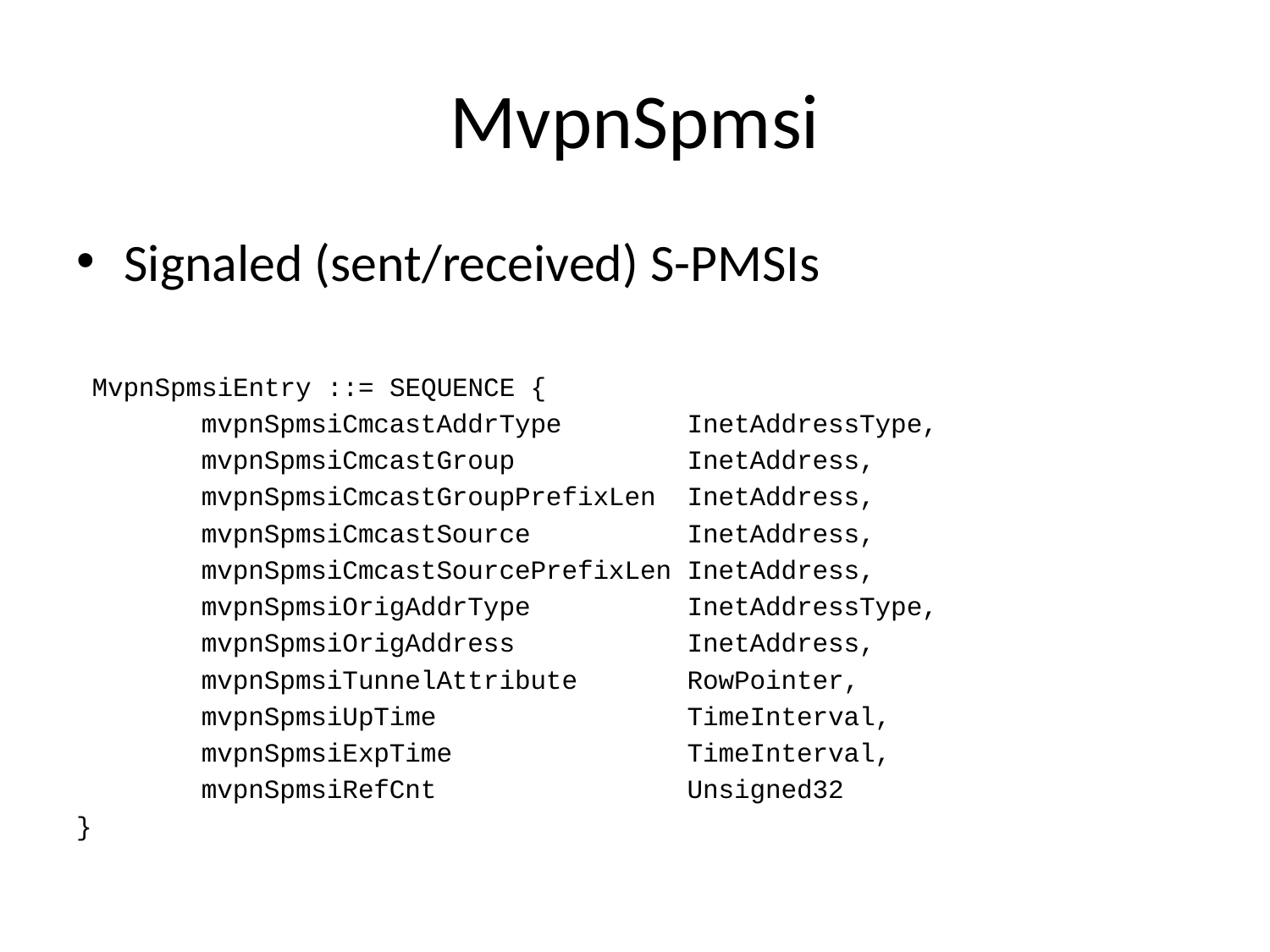

# MvpnSpmsi
Signaled (sent/received) S-PMSIs

 MvpnSpmsiEntry ::= SEQUENCE {
        mvpnSpmsiCmcastAddrType        InetAddressType,
        mvpnSpmsiCmcastGroup           InetAddress,
        mvpnSpmsiCmcastGroupPrefixLen  InetAddress,
        mvpnSpmsiCmcastSource          InetAddress,
        mvpnSpmsiCmcastSourcePrefixLen InetAddress,
        mvpnSpmsiOrigAddrType          InetAddressType,
        mvpnSpmsiOrigAddress           InetAddress,
        mvpnSpmsiTunnelAttribute       RowPointer,
        mvpnSpmsiUpTime                TimeInterval,
        mvpnSpmsiExpTime               TimeInterval,
        mvpnSpmsiRefCnt                Unsigned32
}